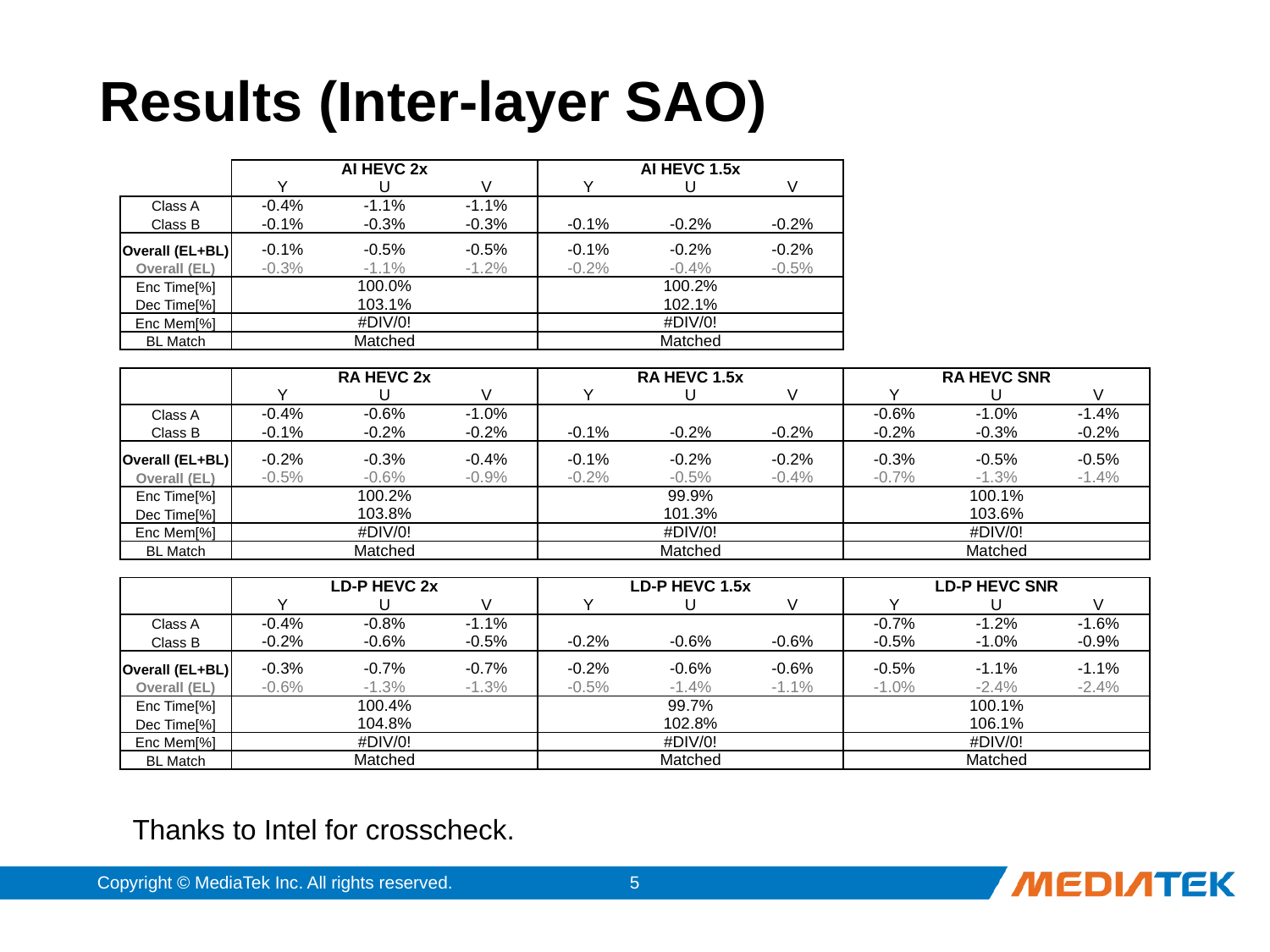

# Results (Inter-layer SAO)
|  | AI HEVC 2x |  |  | AI HEVC 1.5x |  |  |  |  |  |
| --- | --- | --- | --- | --- | --- | --- | --- | --- | --- |
|  | Y | U | V | Y | U | V |  |  |  |
| Class A | -0.4% | -1.1% | -1.1% |  |  |  |  |  |  |
| Class B | -0.1% | -0.3% | -0.3% | -0.1% | -0.2% | -0.2% |  |  |  |
| Overall (EL+BL) | -0.1% | -0.5% | -0.5% | -0.1% | -0.2% | -0.2% |  |  |  |
| Overall (EL) | -0.3% | -1.1% | -1.2% | -0.2% | -0.4% | -0.5% |  |  |  |
| Enc Time[%] | 100.0% |  |  | 100.2% |  |  |  |  |  |
| Dec Time[%] | 103.1% |  |  | 102.1% |  |  |  |  |  |
| Enc Mem[%] | #DIV/0! |  |  | #DIV/0! |  |  |  |  |  |
| BL Match | Matched |  |  | Matched |  |  |  |  |  |
|  |  |  |  |  |  |  |  |  |  |
|  | RA HEVC 2x |  |  | RA HEVC 1.5x |  |  | RA HEVC SNR |  |  |
|  | Y | U | V | Y | U | V | Y | U | V |
| Class A | -0.4% | -0.6% | -1.0% |  |  |  | -0.6% | -1.0% | -1.4% |
| Class B | -0.1% | -0.2% | -0.2% | -0.1% | -0.2% | -0.2% | -0.2% | -0.3% | -0.2% |
| Overall (EL+BL) | -0.2% | -0.3% | -0.4% | -0.1% | -0.2% | -0.2% | -0.3% | -0.5% | -0.5% |
| Overall (EL) | -0.5% | -0.6% | -0.9% | -0.2% | -0.5% | -0.4% | -0.7% | -1.3% | -1.4% |
| Enc Time[%] | 100.2% |  |  | 99.9% |  |  | 100.1% |  |  |
| Dec Time[%] | 103.8% |  |  | 101.3% |  |  | 103.6% |  |  |
| Enc Mem[%] | #DIV/0! |  |  | #DIV/0! |  |  | #DIV/0! |  |  |
| BL Match | Matched |  |  | Matched |  |  | Matched |  |  |
|  |  |  |  |  |  |  |  |  |  |
|  | LD-P HEVC 2x |  |  | LD-P HEVC 1.5x |  |  | LD-P HEVC SNR |  |  |
|  | Y | U | V | Y | U | V | Y | U | V |
| Class A | -0.4% | -0.8% | -1.1% |  |  |  | -0.7% | -1.2% | -1.6% |
| Class B | -0.2% | -0.6% | -0.5% | -0.2% | -0.6% | -0.6% | -0.5% | -1.0% | -0.9% |
| Overall (EL+BL) | -0.3% | -0.7% | -0.7% | -0.2% | -0.6% | -0.6% | -0.5% | -1.1% | -1.1% |
| Overall (EL) | -0.6% | -1.3% | -1.3% | -0.5% | -1.4% | -1.1% | -1.0% | -2.4% | -2.4% |
| Enc Time[%] | 100.4% |  |  | 99.7% |  |  | 100.1% |  |  |
| Dec Time[%] | 104.8% |  |  | 102.8% |  |  | 106.1% |  |  |
| Enc Mem[%] | #DIV/0! |  |  | #DIV/0! |  |  | #DIV/0! |  |  |
| BL Match | Matched |  |  | Matched |  |  | Matched |  |  |
Thanks to Intel for crosscheck.
Copyright © MediaTek Inc. All rights reserved.
5